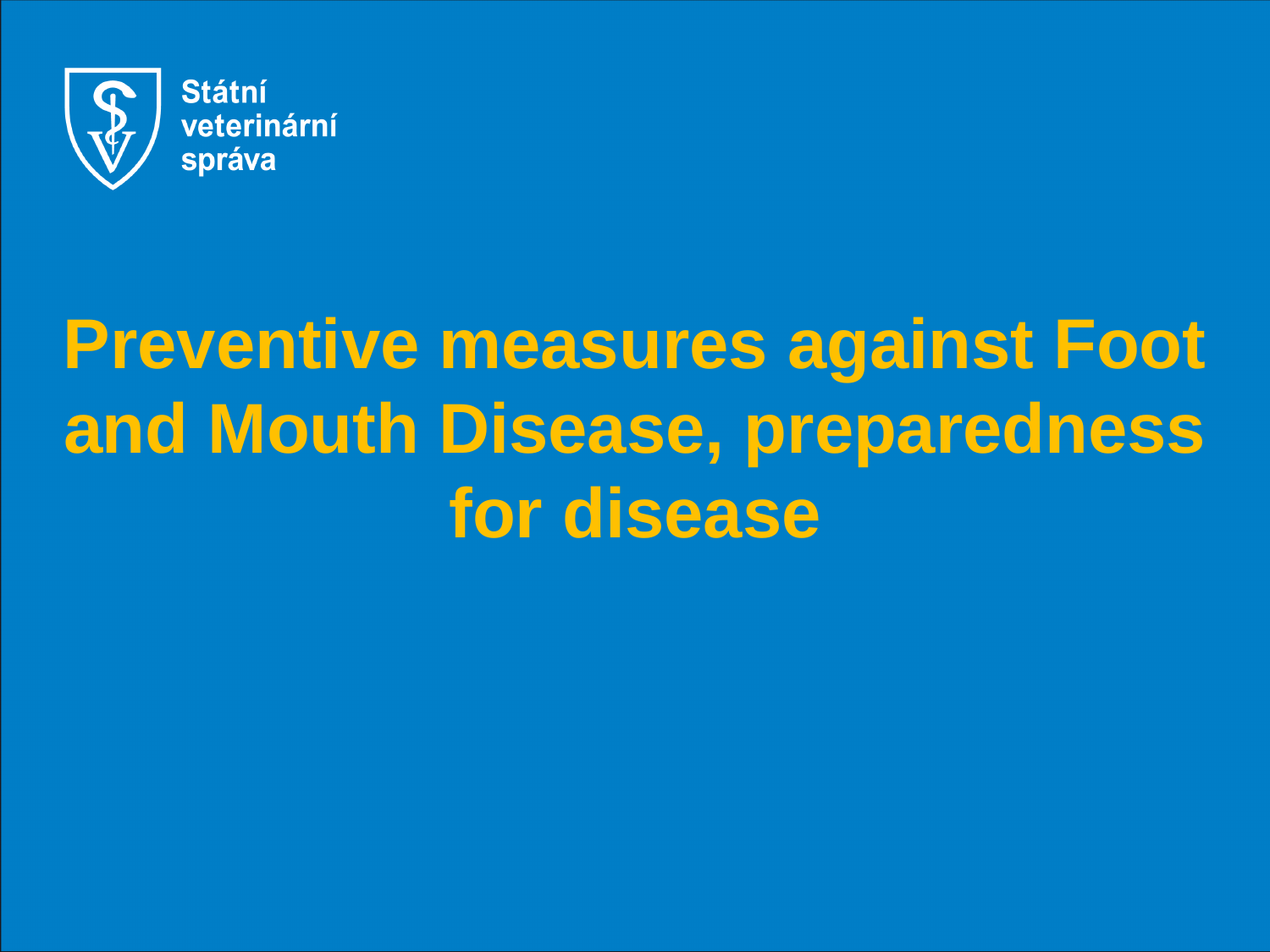

Preventive measures against Foot and Mouth Disease, preparedness for disease
# MVDr. Zbyněk Semerád – SVA CR